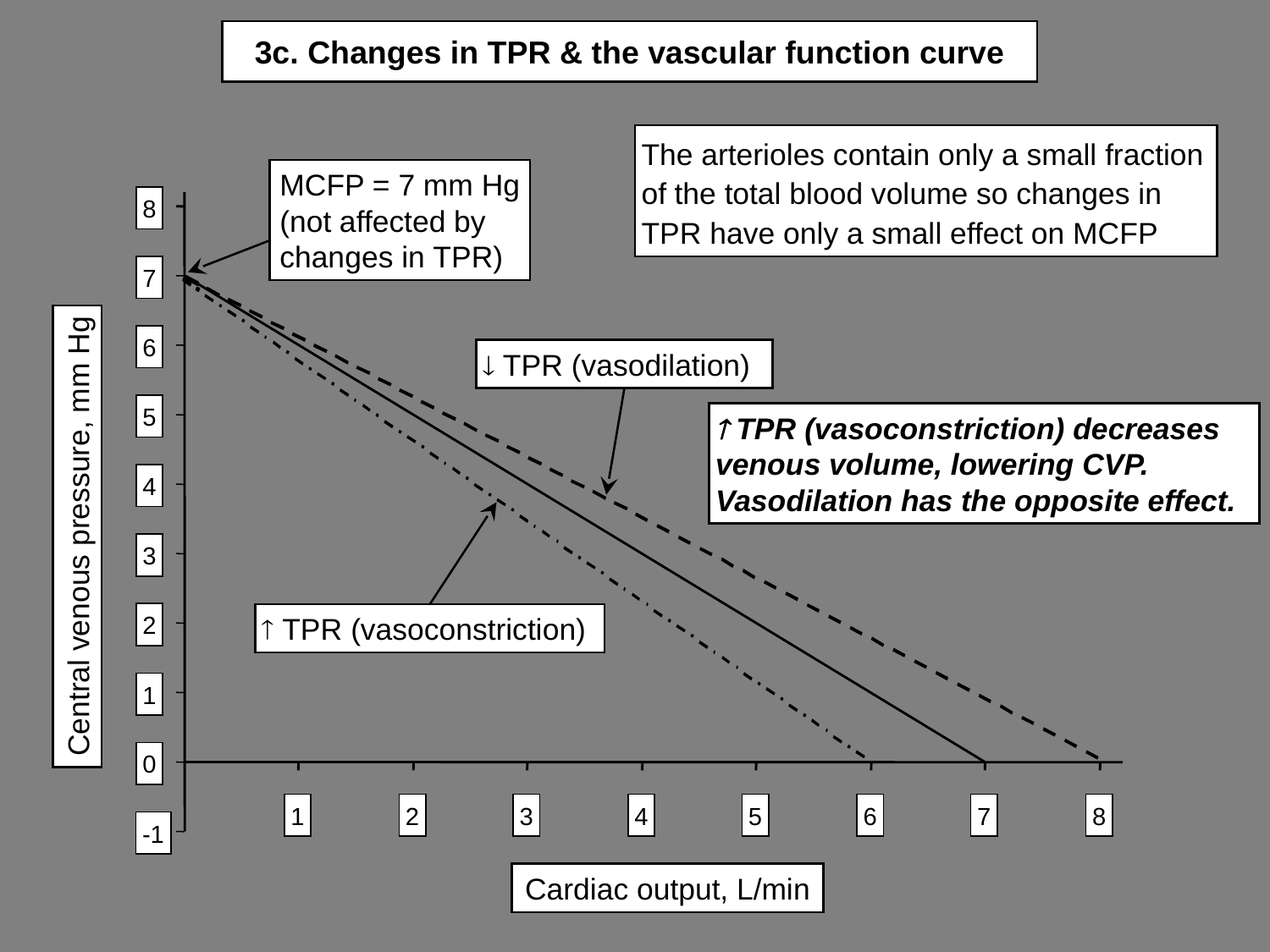

# 3c. Changes in TPR & the vascular function curve
The arterioles contain only a small fraction of the total blood volume so changes in TPR have only a small effect on MCFP
MCFP = 7 mm Hg
(not affected by changes in TPR)
8

7

6

↓ TPR (vasodilation)

5

↑ TPR (vasoconstriction) decreases venous volume, lowering CVP.
Vasodilation has the opposite effect.

4

Central venous pressure, mm Hg

3

2
↑ TPR (vasoconstriction)

1

0

1
2
3
4
5
6
7
8
-1

Cardiac output, L/min